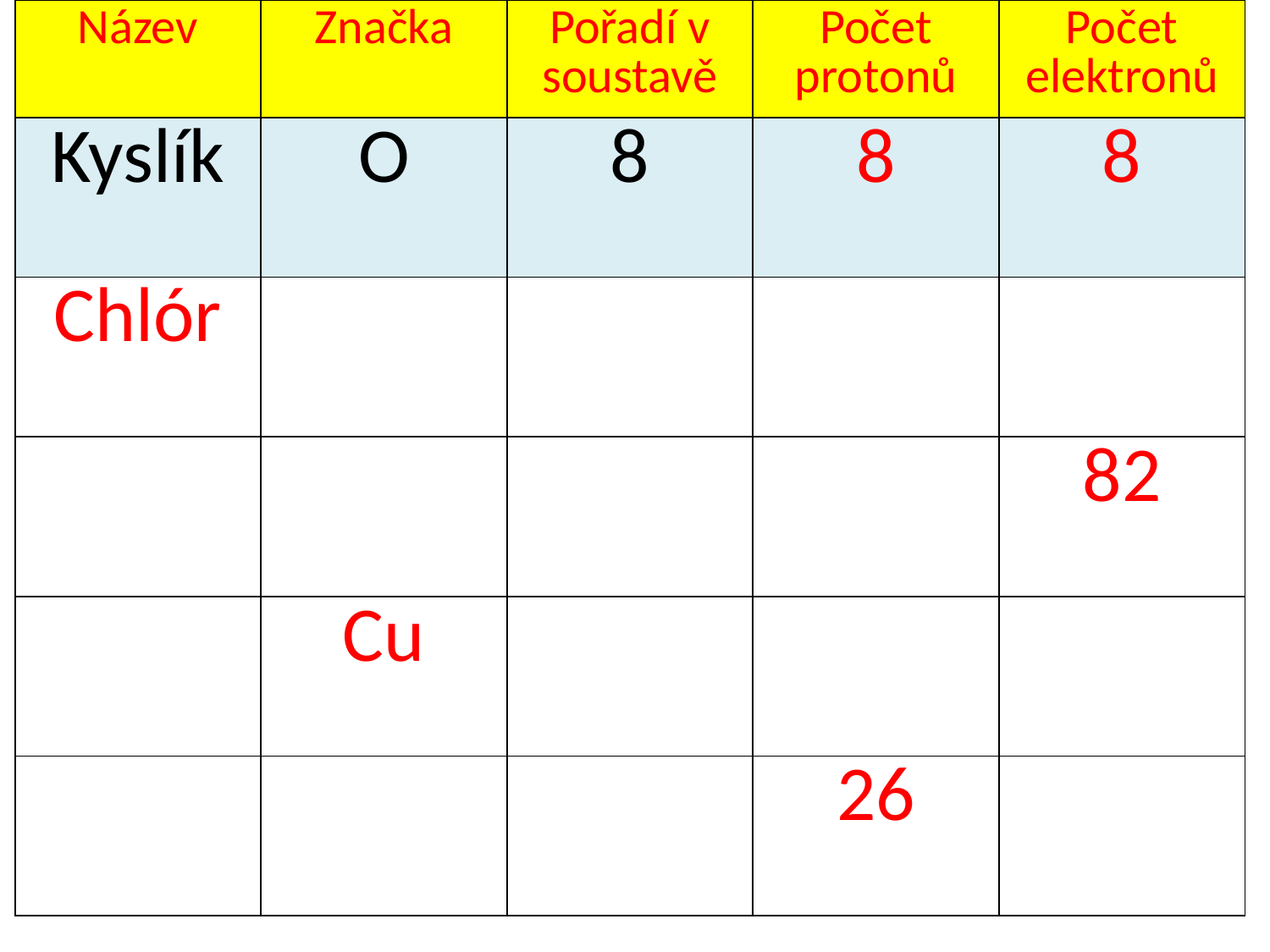

| Název | Značka | Pořadí v soustavě | Počet protonů | Počet elektronů |
| --- | --- | --- | --- | --- |
| Kyslík | O | 8 | 8 | 8 |
| Chlór |  |  |  |  |
|  |  |  |  | 82 |
|  | Cu |  |  |  |
|  |  |  | 26 |  |